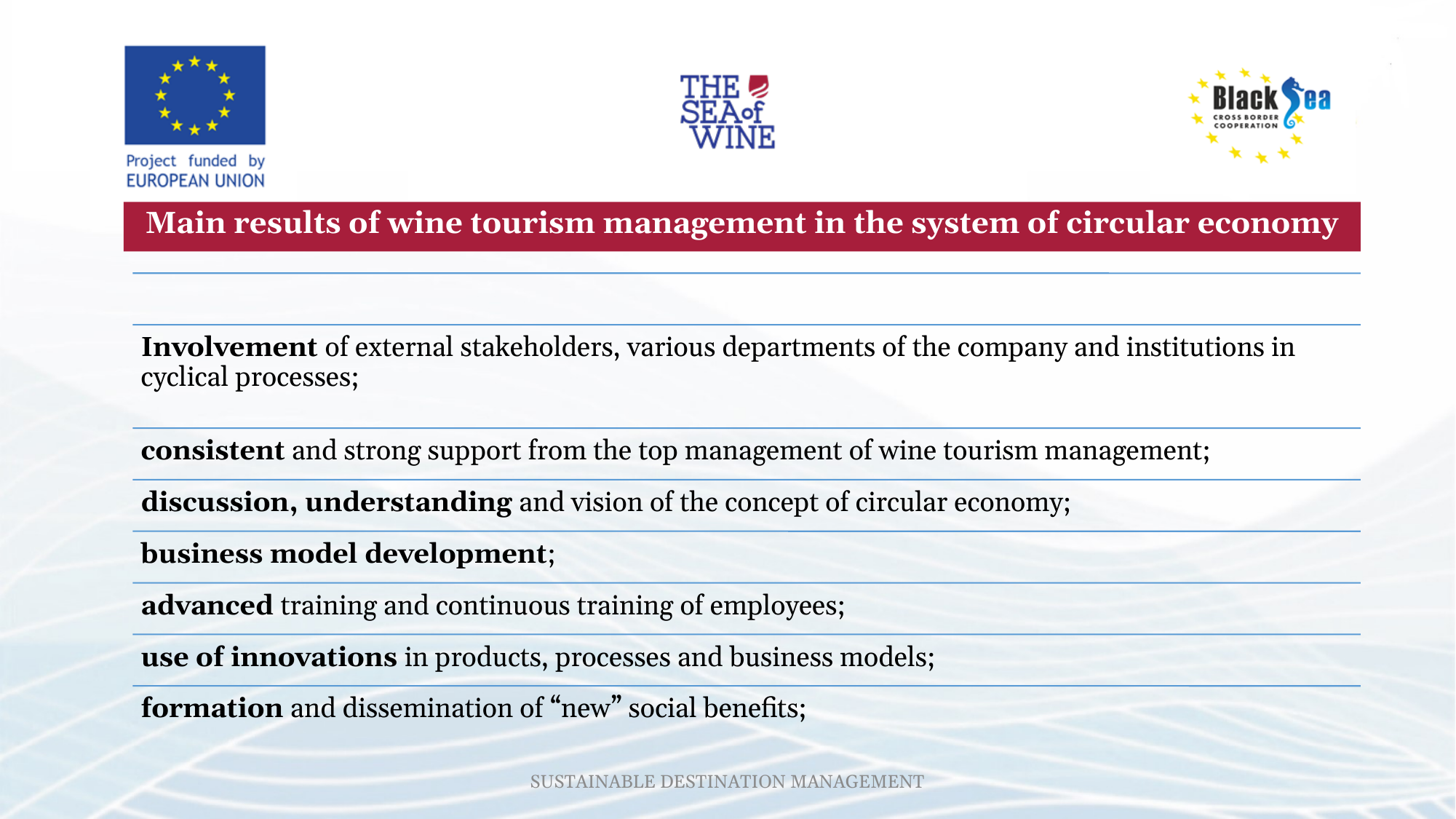

Main results of wine tourism management in the system of circular economy

Involvement of external stakeholders, various departments of the company and institutions in cyclical processes;
consistent and strong support from the top management of wine tourism management;
discussion, understanding and vision of the concept of circular economy;
business model development;
advanced training and continuous training of employees;
use of innovations in products, processes and business models;
formation and dissemination of “new” social benefits;
SUSTAINABLE DESTINATION MANAGEMENT